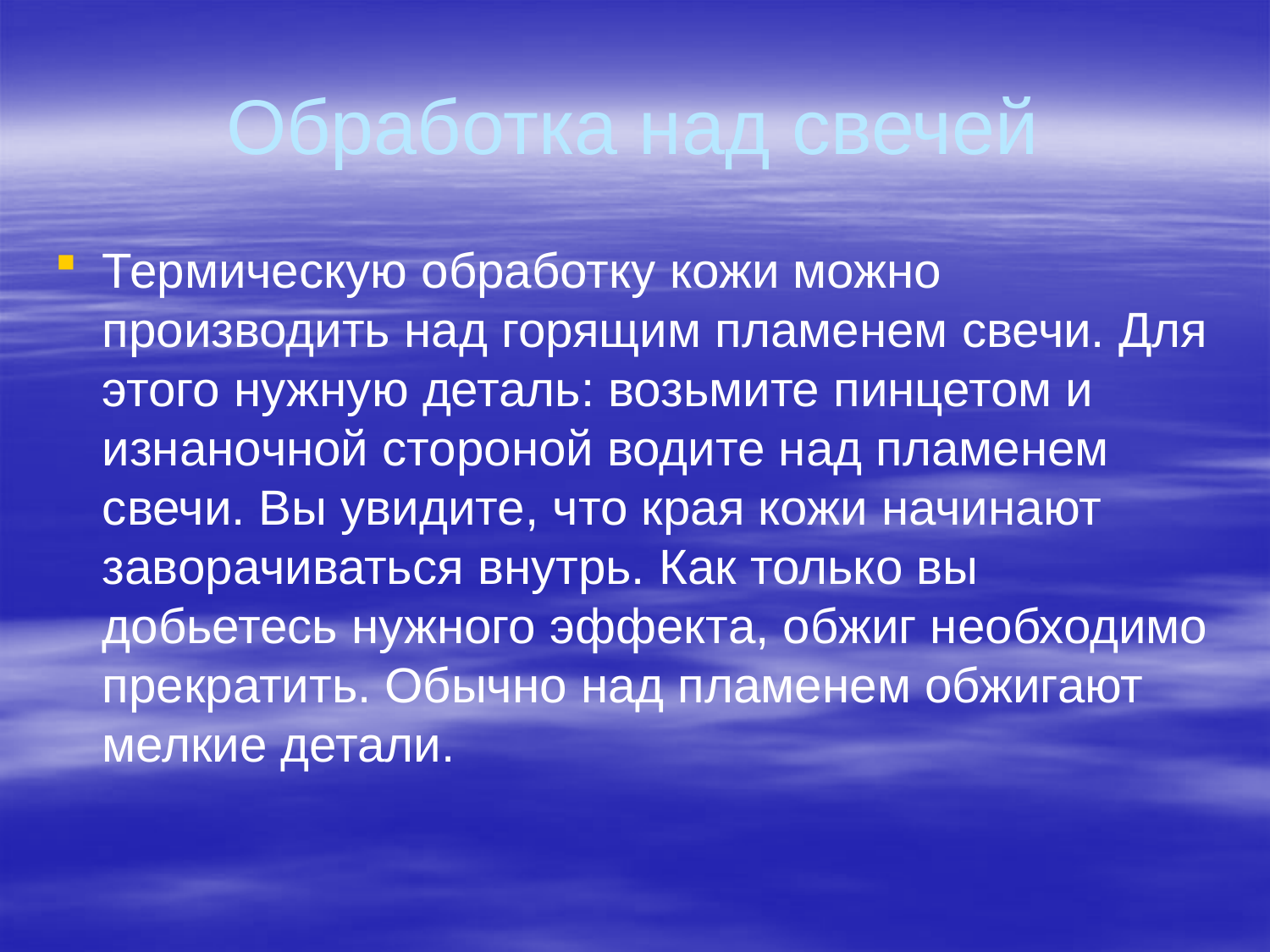

# Обработка над свечей
Термическую обработку кожи можно производить над горящим пламенем свечи. Для этого нужную деталь: возьмите пинцетом и изнаночной стороной водите над пламенем свечи. Вы увидите, что края кожи начинают заворачиваться внутрь. Как только вы добьетесь нужного эффекта, обжиг необходимо прекратить. Обычно над пламенем обжигают мелкие детали.